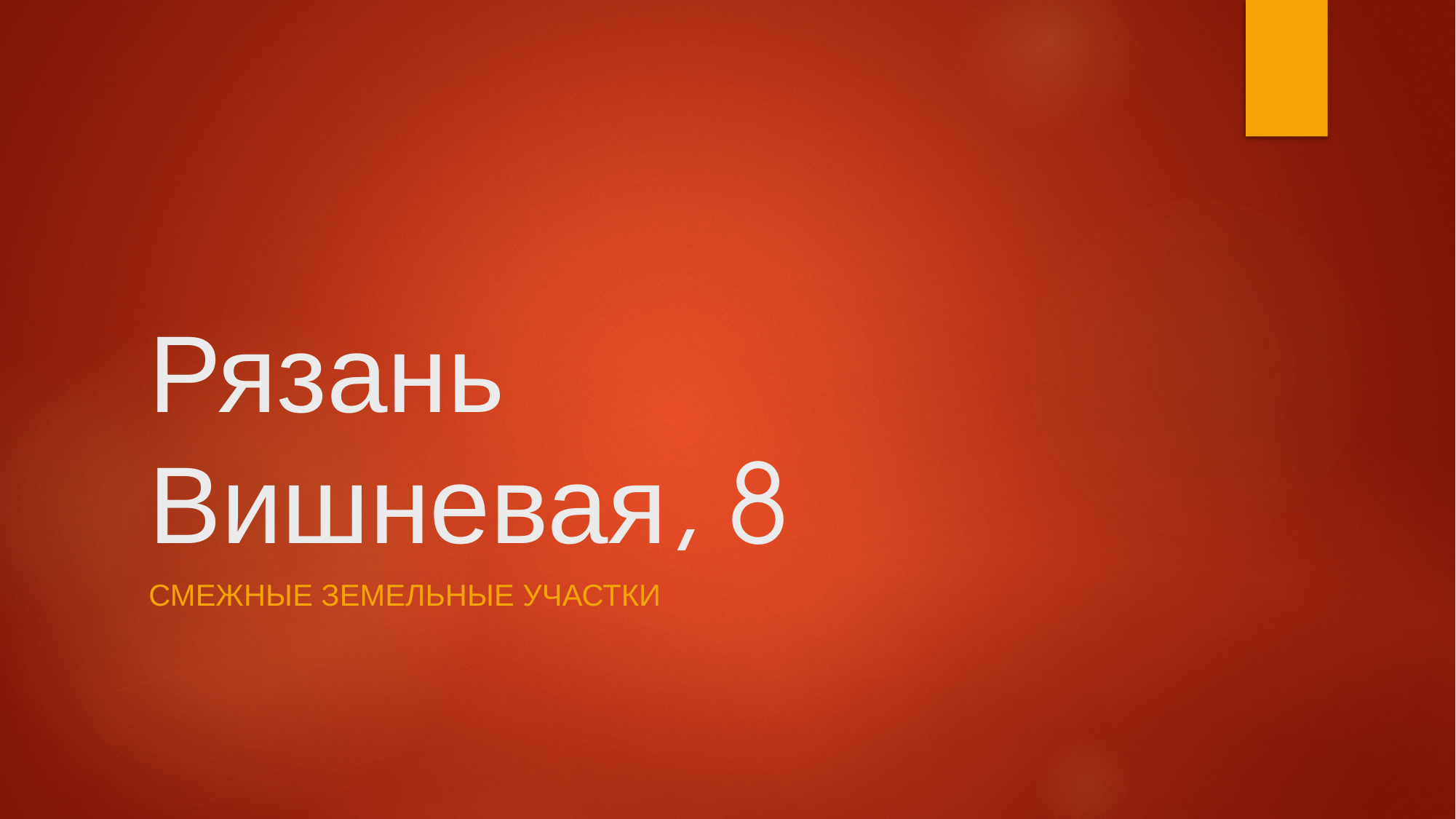

# Рязань Вишневая, 8
смежные земельные участки